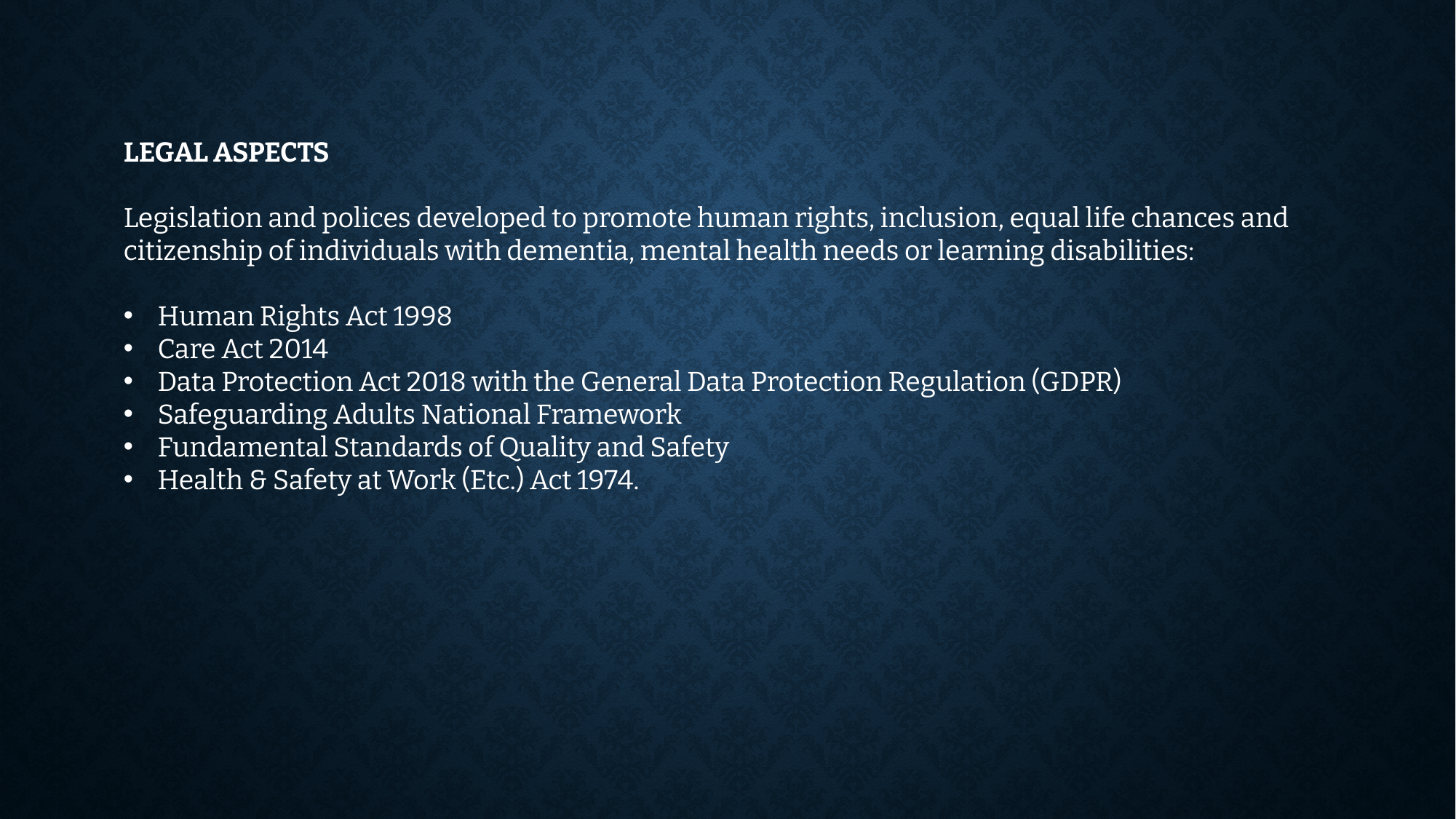

LEGAL ASPECTS

Legislation and polices developed to promote human rights, inclusion, equal life chances and citizenship of individuals with dementia, mental health needs or learning disabilities:

Human Rights Act 1998
Care Act 2014
Data Protection Act 2018 with the General Data Protection Regulation (GDPR)
Safeguarding Adults National Framework
Fundamental Standards of Quality and Safety
Health & Safety at Work (Etc.) Act 1974.